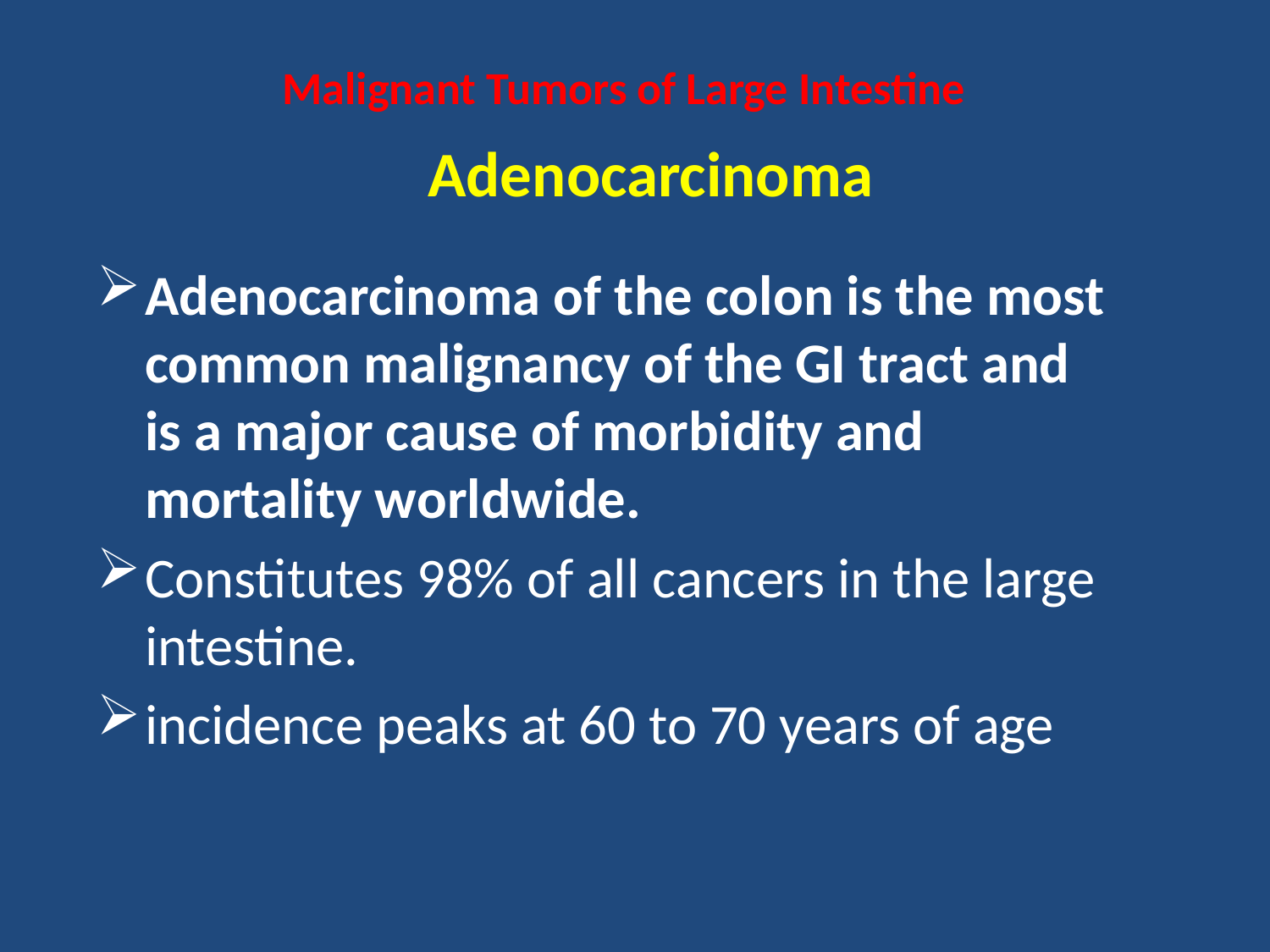

# Malignant Tumors of Large Intestine
Adenocarcinoma

Adenocarcinoma of the colon is the most common malignancy of the GI tract and is a major cause of morbidity and mortality worldwide.
Constitutes 98% of all cancers in the large intestine.
incidence peaks at 60 to 70 years of age